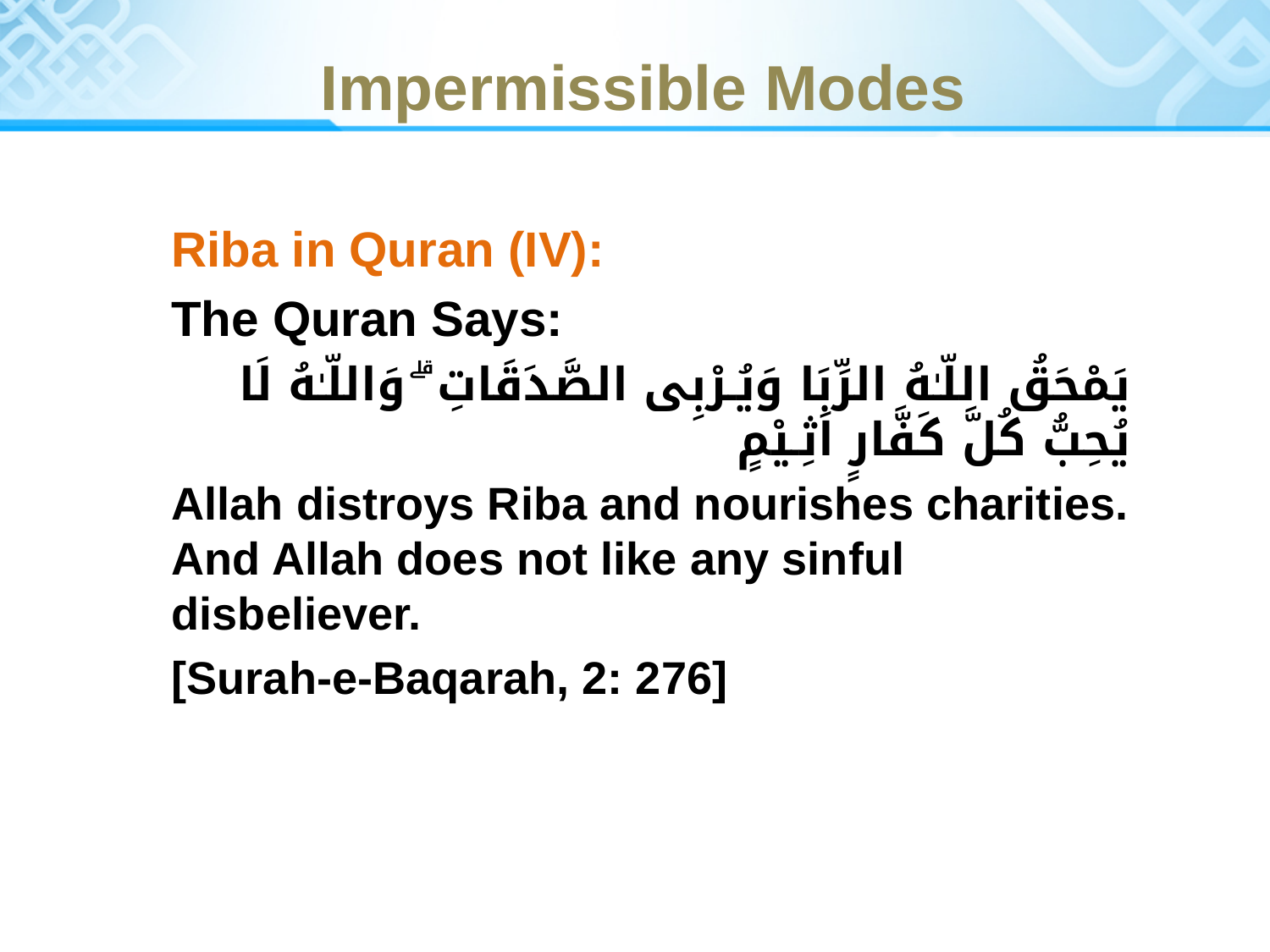

# Impermissible Modes

Riba in Quran (IV):
The Quran Says:
يَمْحَقُ اللّـٰهُ الرِّبَا وَيُـرْبِى الصَّدَقَاتِ ۗ وَاللّـٰهُ لَا يُحِبُّ كُلَّ كَفَّارٍ اَثِـيْمٍ
Allah distroys Riba and nourishes charities. And Allah does not like any sinful disbeliever.
[Surah-e-Baqarah, 2: 276]